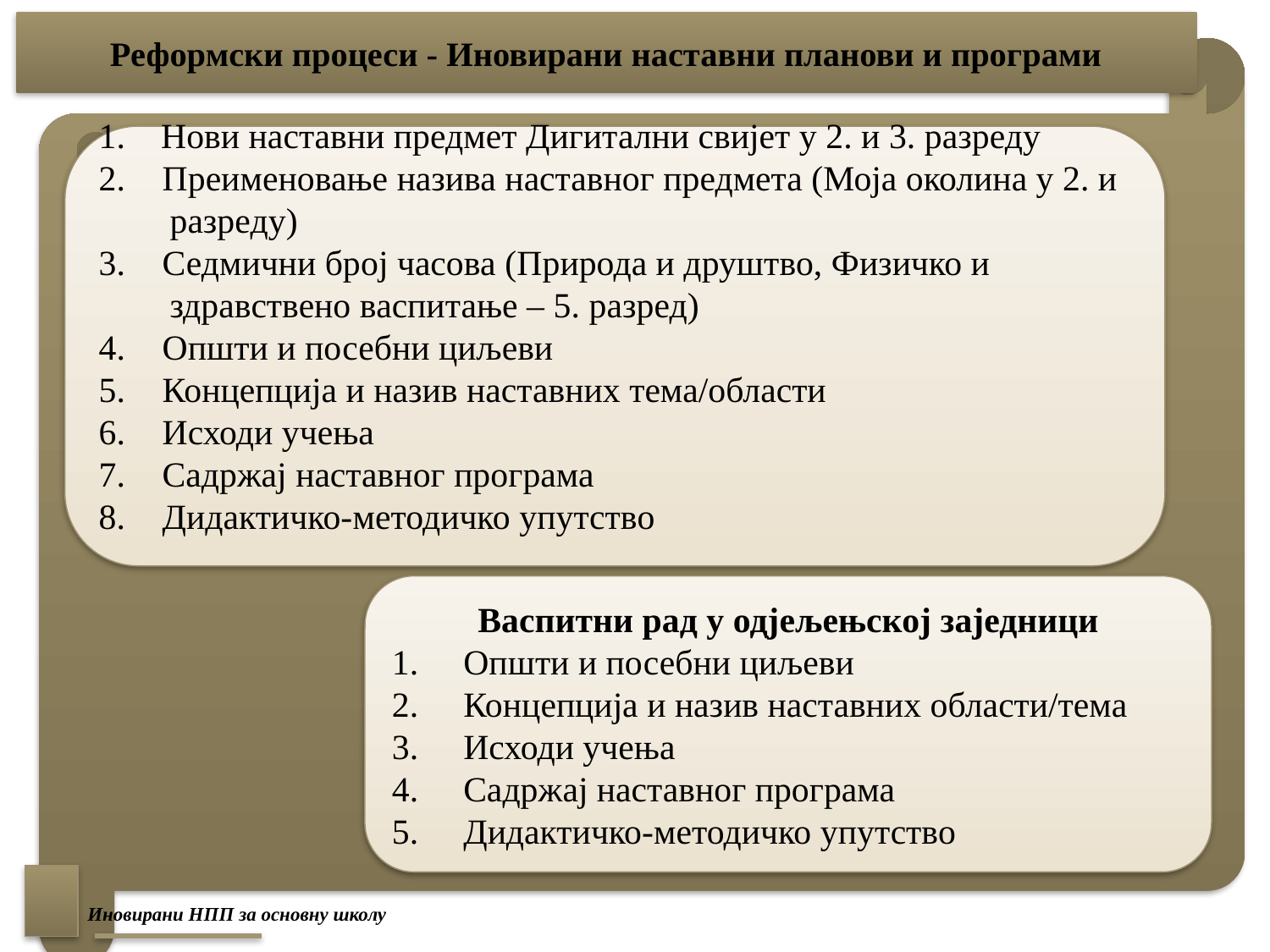

Реформски процеси - Иновирани наставни планови и програми

1.    Нови наставни предмет Дигитални свијет у 2. и 3. разреду
Преименовање назива наставног предмета (Моја околина у 2. и
        разреду)
Седмични број часова (Природа и друштво, Физичко и
        здравствено васпитање – 5. разред)
Општи и посебни циљеви
Концепција и назив наставних тема/области
Исходи учења
Садржај наставног програма
Дидактичко-методичко упутство

Васпитни рад у одјељењској заједници
Општи и посебни циљеви
Концепција и назив наставних области/тема
Исходи учења
Садржај наставног програма
Дидактичко-методичко упутство

Иновирани НПП за основну школу